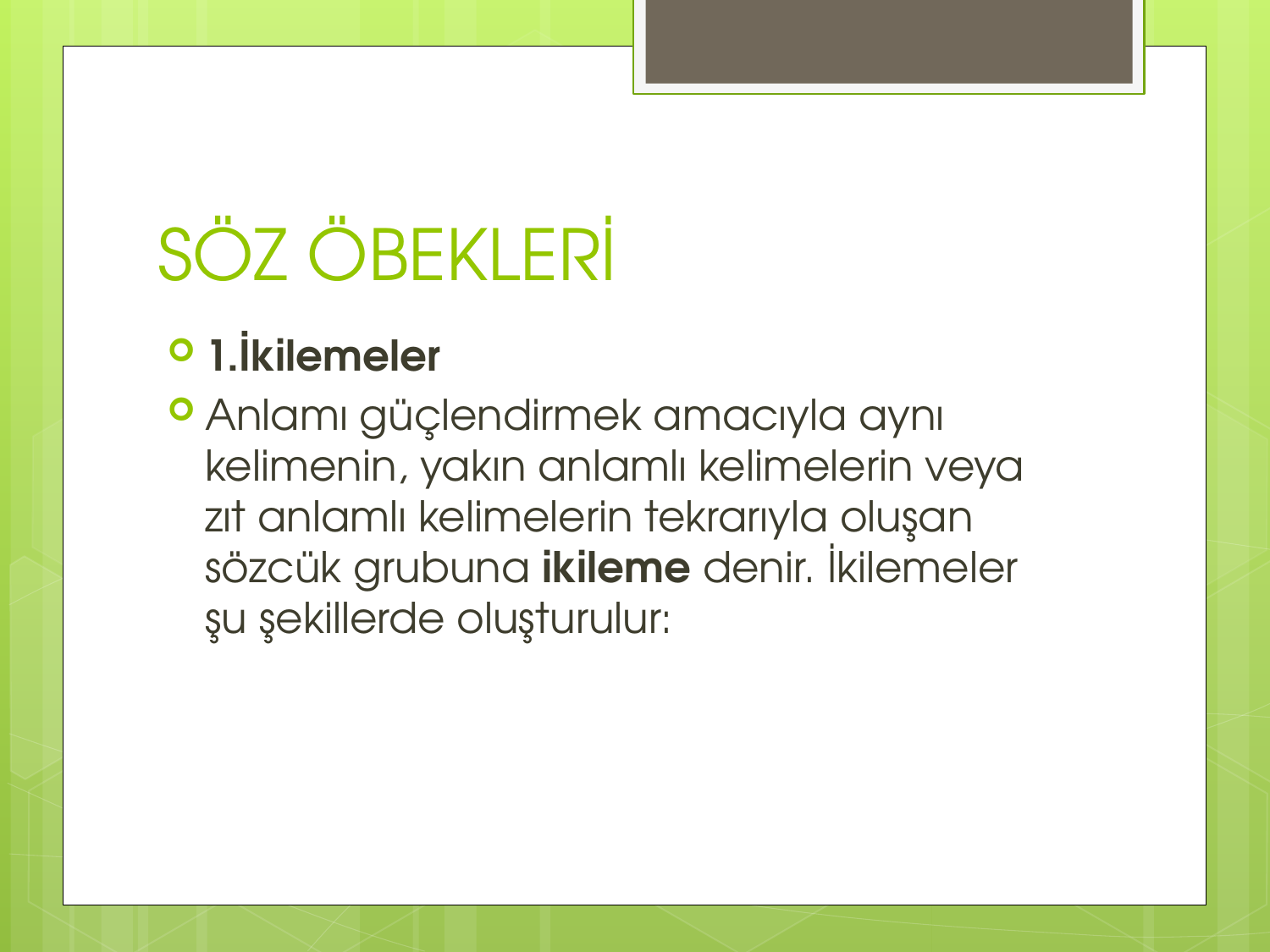

# SÖZ ÖBEKLERİ
1.İkilemeler
Anlamı güçlendirmek amacıyla aynı kelimenin, yakın anlamlı kelimelerin veya zıt anlamlı kelimelerin tekrarıyla oluşan sözcük grubuna ikileme denir. İkilemeler şu şekillerde oluşturulur: